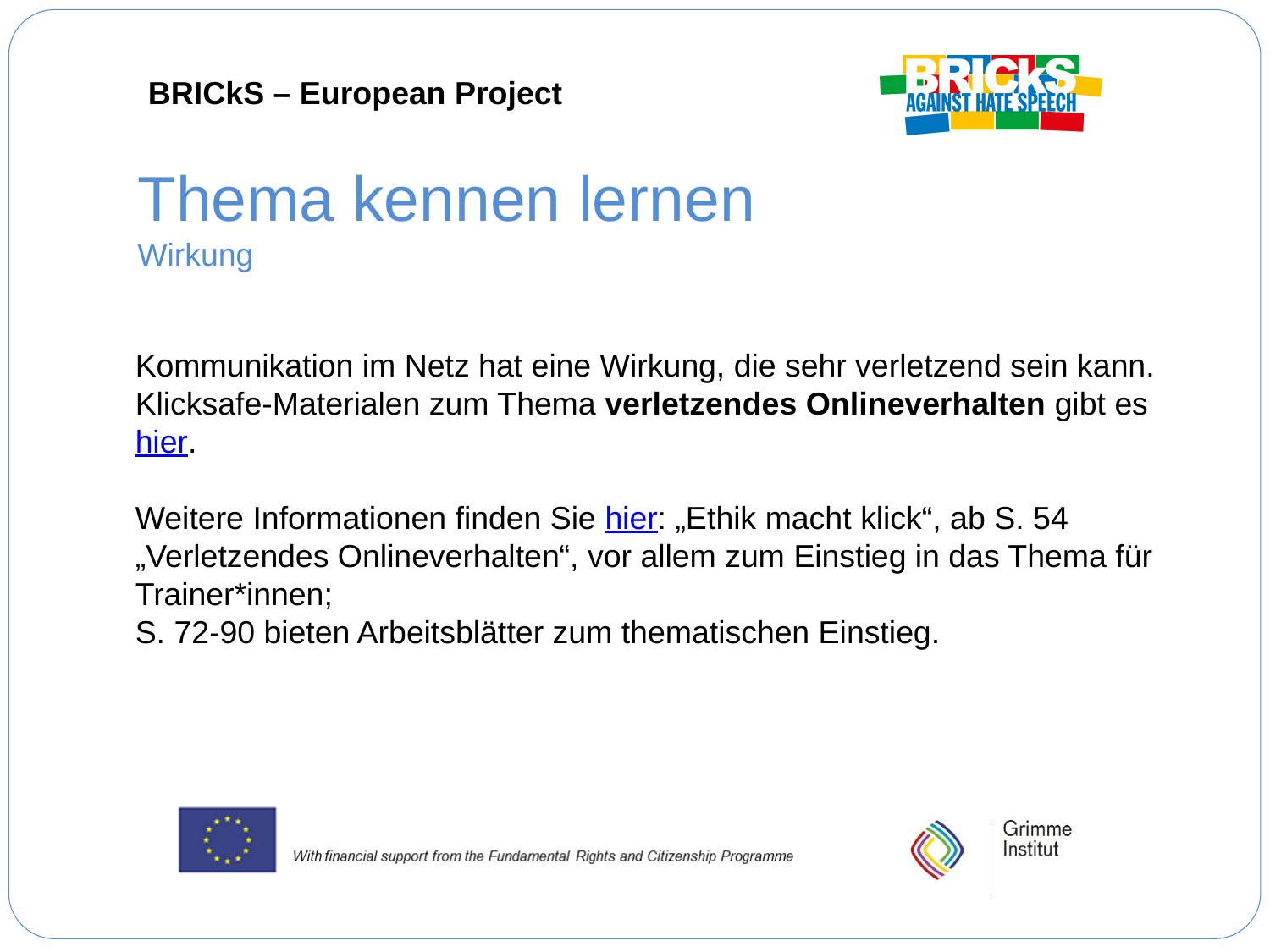

Thema kennen lernen
Wirkung
Kommunikation im Netz hat eine Wirkung, die sehr verletzend sein kann.
Klicksafe-Materialen zum Thema verletzendes Onlineverhalten gibt es hier.

Weitere Informationen finden Sie hier: „Ethik macht klick“, ab S. 54 „Verletzendes Onlineverhalten“, vor allem zum Einstieg in das Thema für Trainer*innen;
S. 72-90 bieten Arbeitsblätter zum thematischen Einstieg.